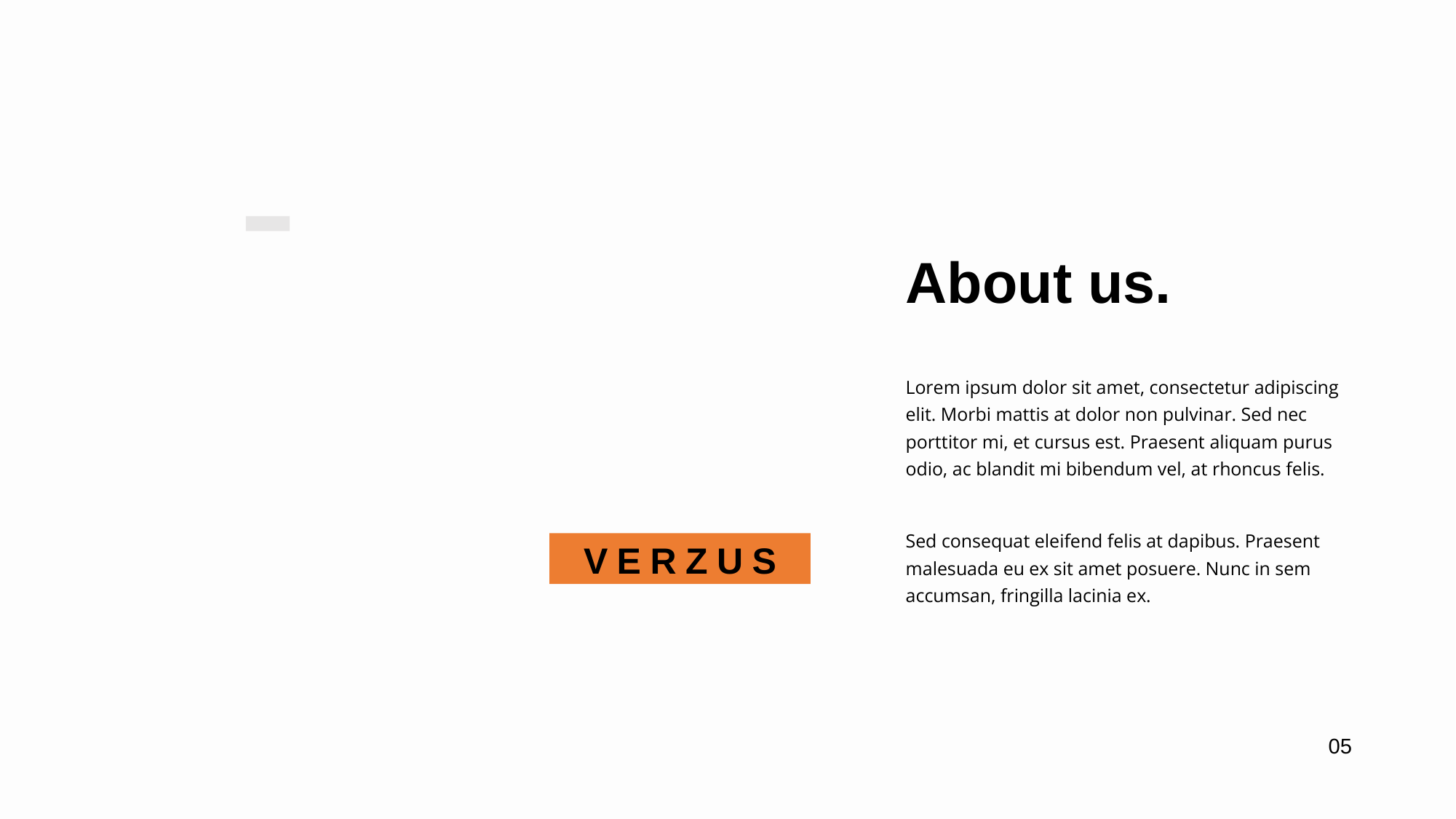

About us.

Lorem ipsum dolor sit amet, consectetur adipiscing elit. Morbi mattis at dolor non pulvinar. Sed nec porttitor mi, et cursus est. Praesent aliquam purus odio, ac blandit mi bibendum vel, at rhoncus felis.

Sed consequat eleifend felis at dapibus. Praesent malesuada eu ex sit amet posuere. Nunc in sem accumsan, fringilla lacinia ex.
VERZUS
05